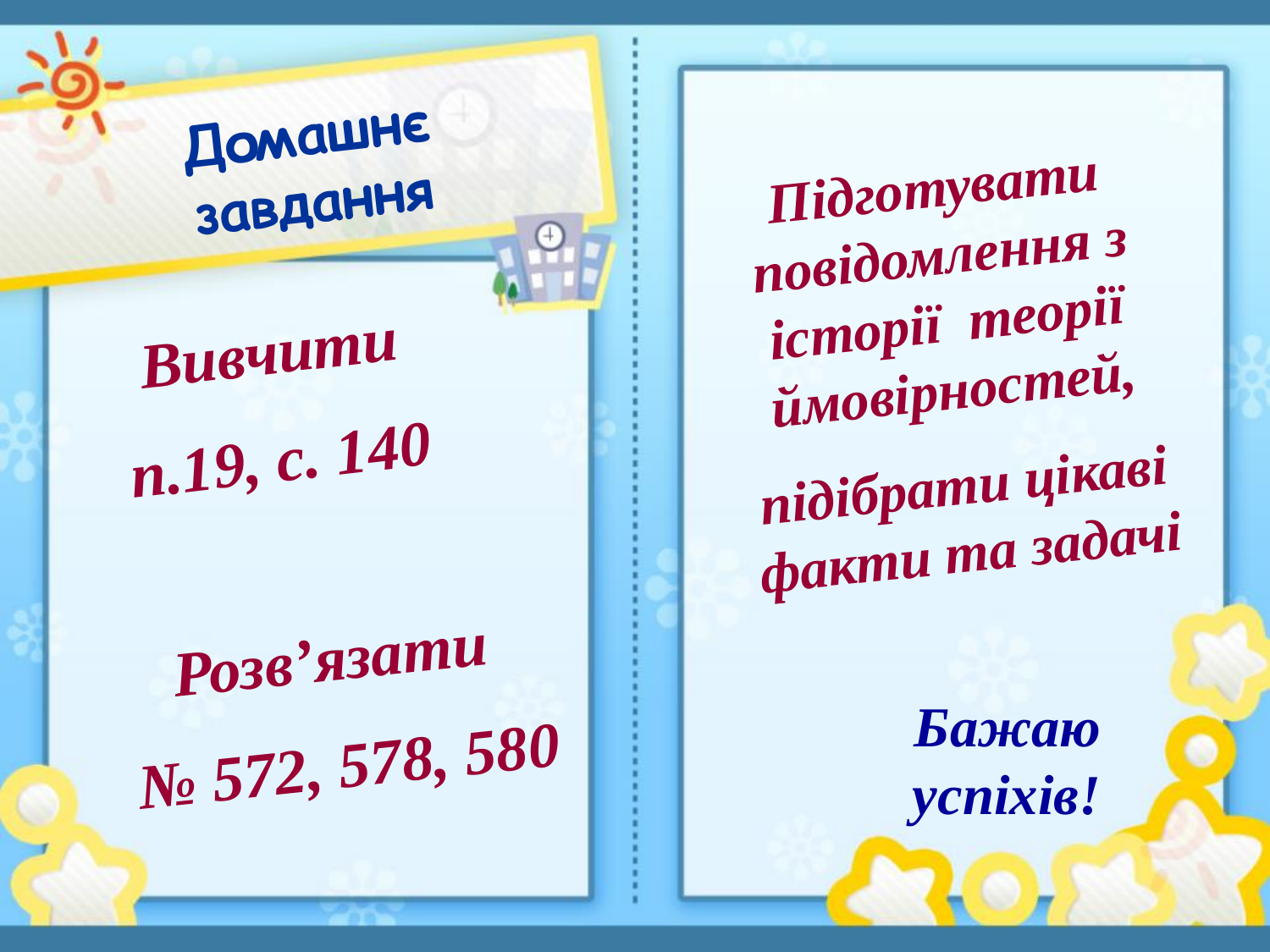

Домашнє завдання
Підготувати повідомлення з історії  теорії ймовірностей,
підібрати цікаві факти та задачі
Вивчити
п.19, с. 140
Розв’язати
№ 572, 578, 580
Бажаю успіхів!